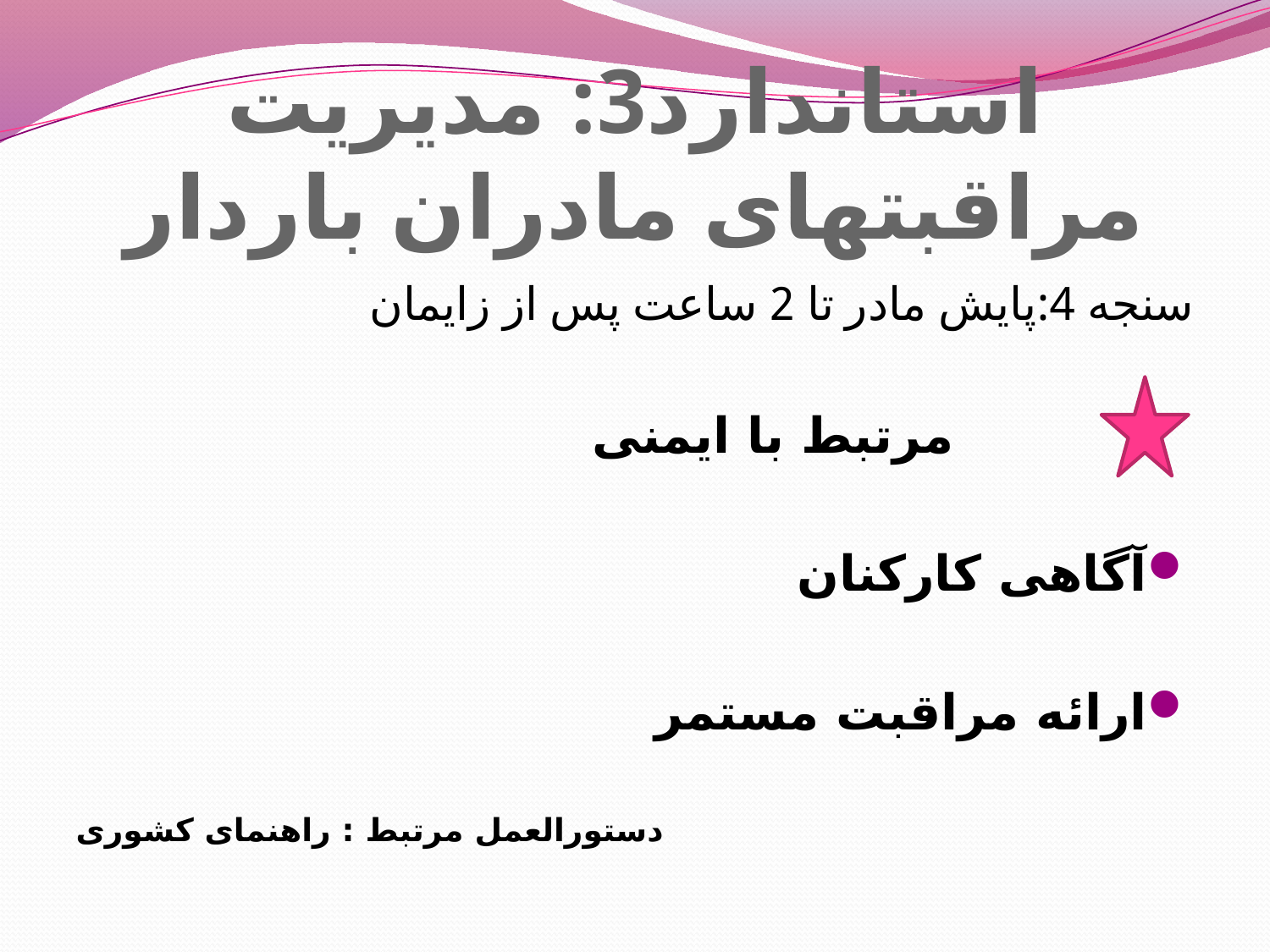

# استاندارد3: مدیریت مراقبتهای مادران باردار
سنجه 4:پایش مادر تا 2 ساعت پس از زایمان

              مرتبط با ایمنی

آگاهی کارکنان

ارائه مراقبت مستمر

دستورالعمل مرتبط : راهنمای کشوری